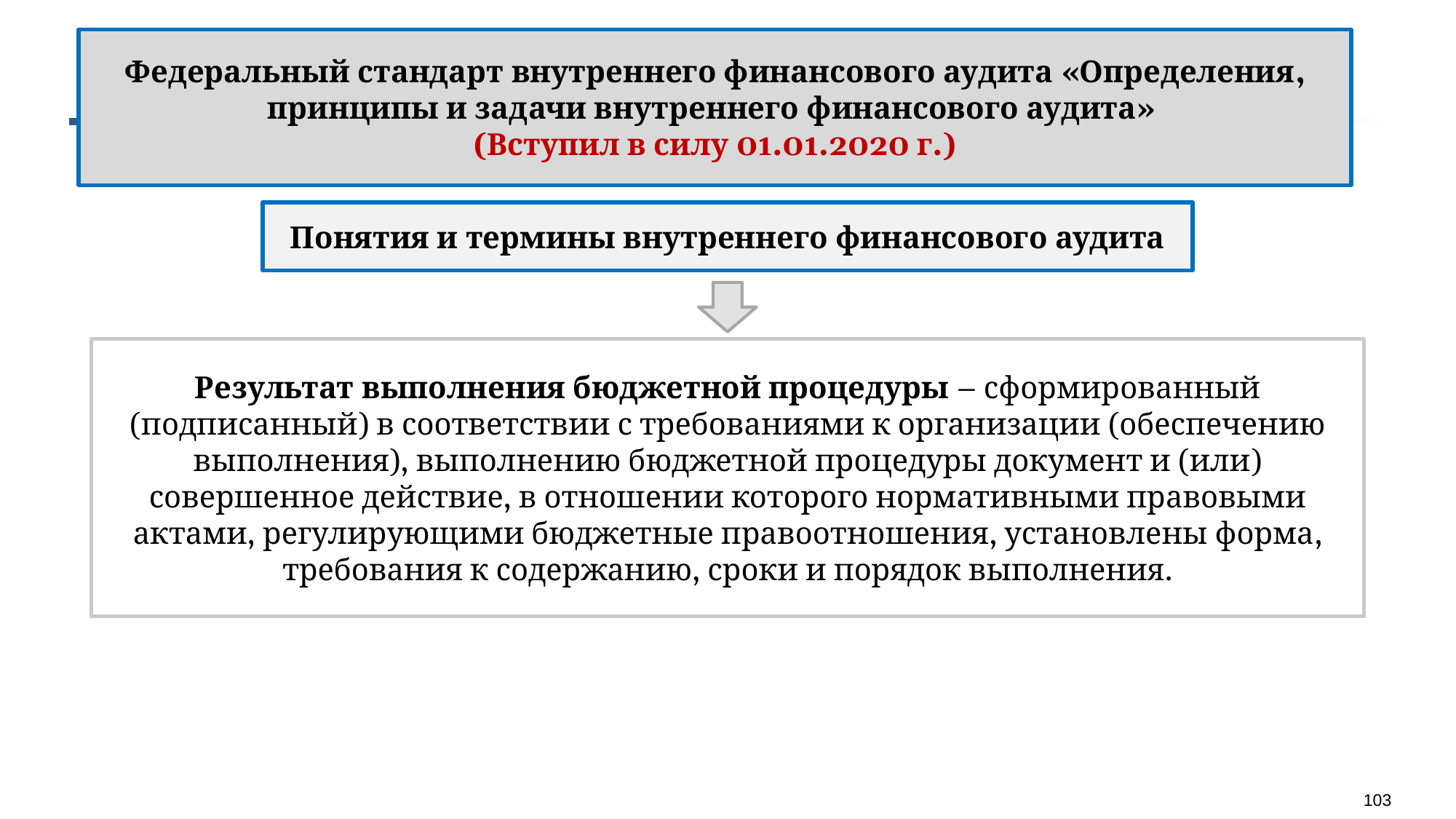

Федеральный стандарт внутреннего финансового аудита «Определения, принципы и задачи внутреннего финансового аудита»
(Вступил в силу 01.01.2020 г.)
Понятия и термины внутреннего финансового аудита

Результат выполнения бюджетной процедуры – сформированный (подписанный) в соответствии с требованиями к организации (обеспечению выполнения), выполнению бюджетной процедуры документ и (или) совершенное действие, в отношении которого нормативными правовыми актами, регулирующими бюджетные правоотношения, установлены форма, требования к содержанию, сроки и порядок выполнения.